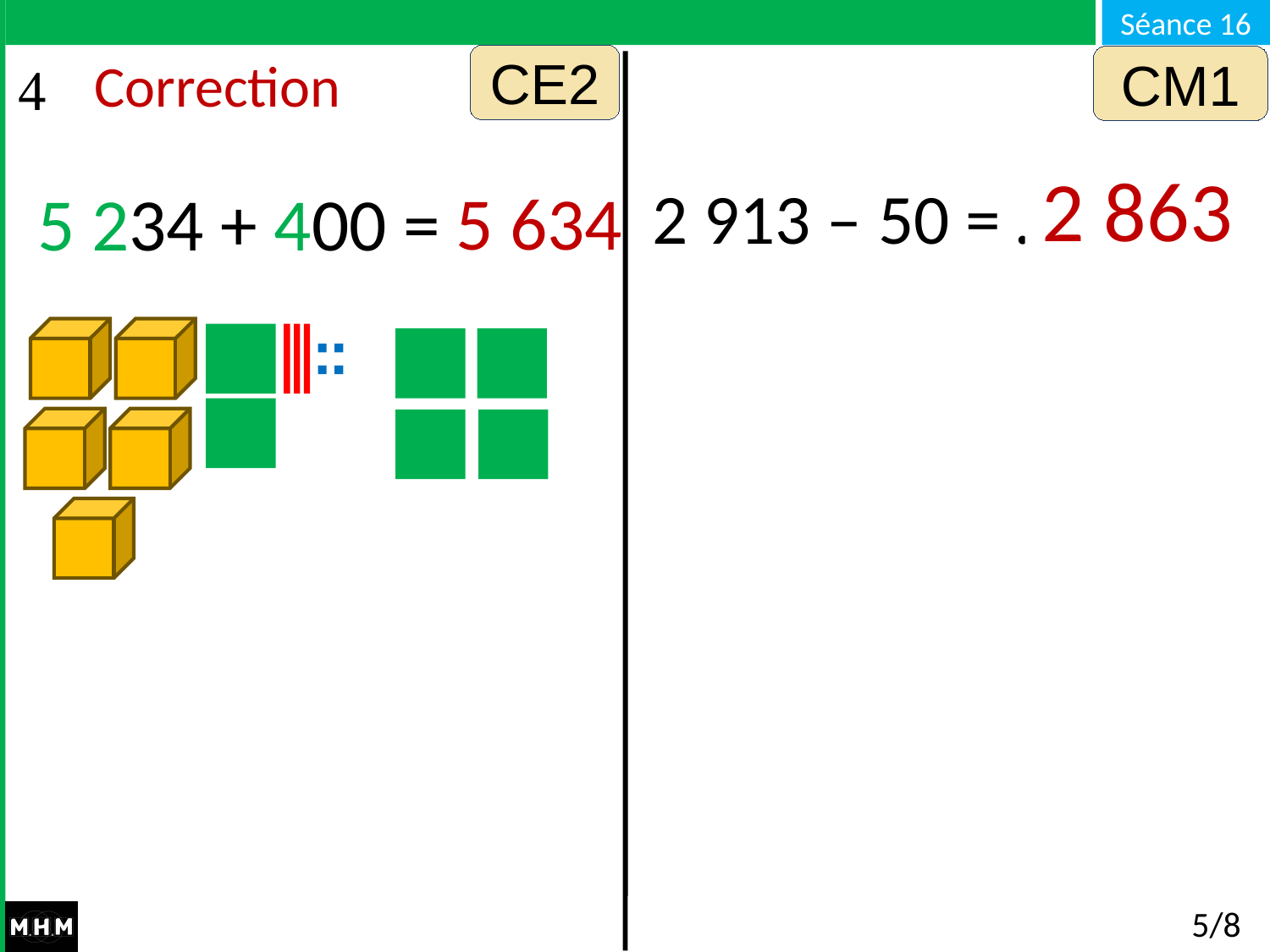

CE2
CM1
# Correction

2 863
2 913 – 50 = …
5 634
5 234 + 400 = …

5/8